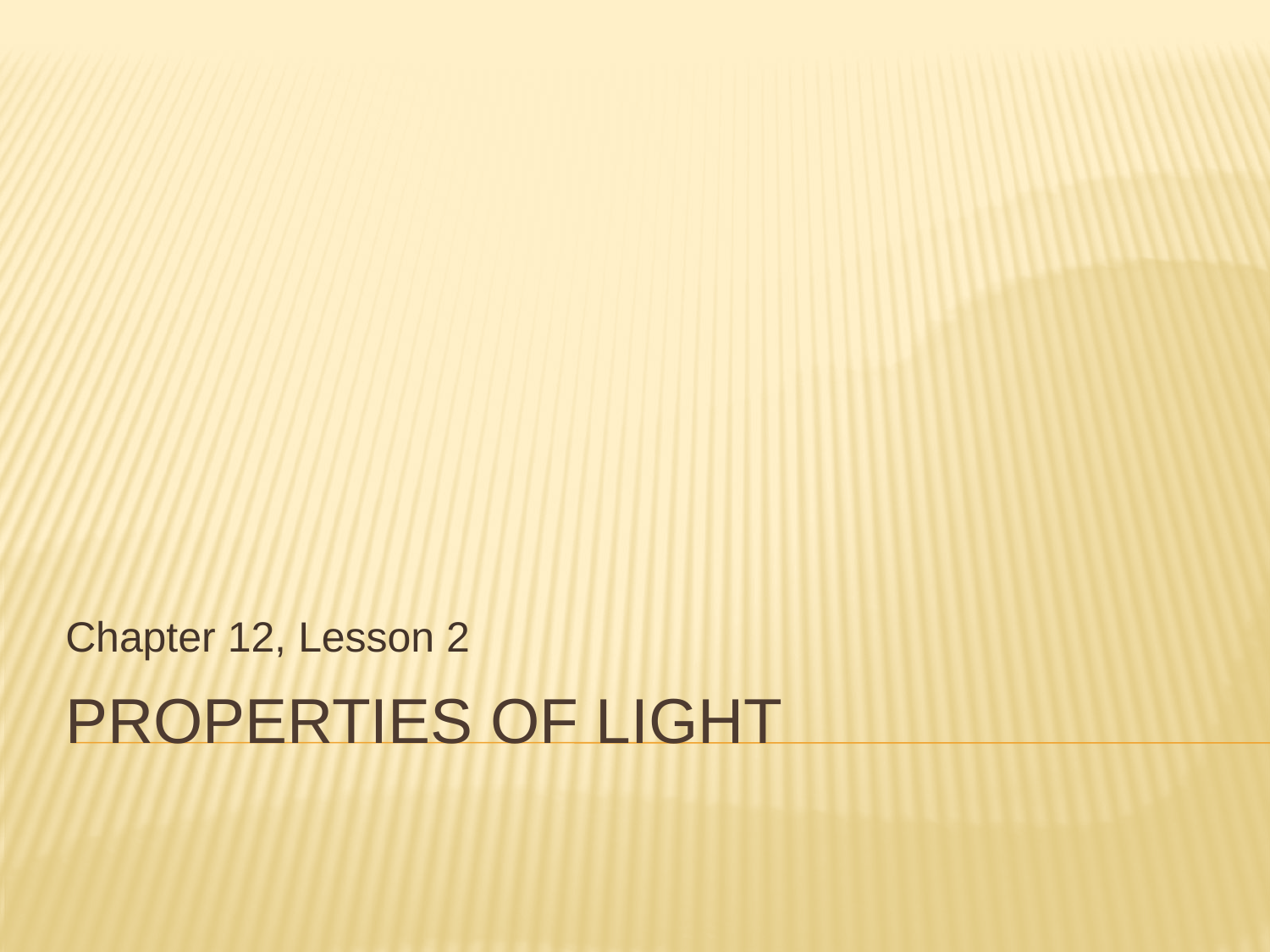

Chapter 12, Lesson 2
# Properties of Light